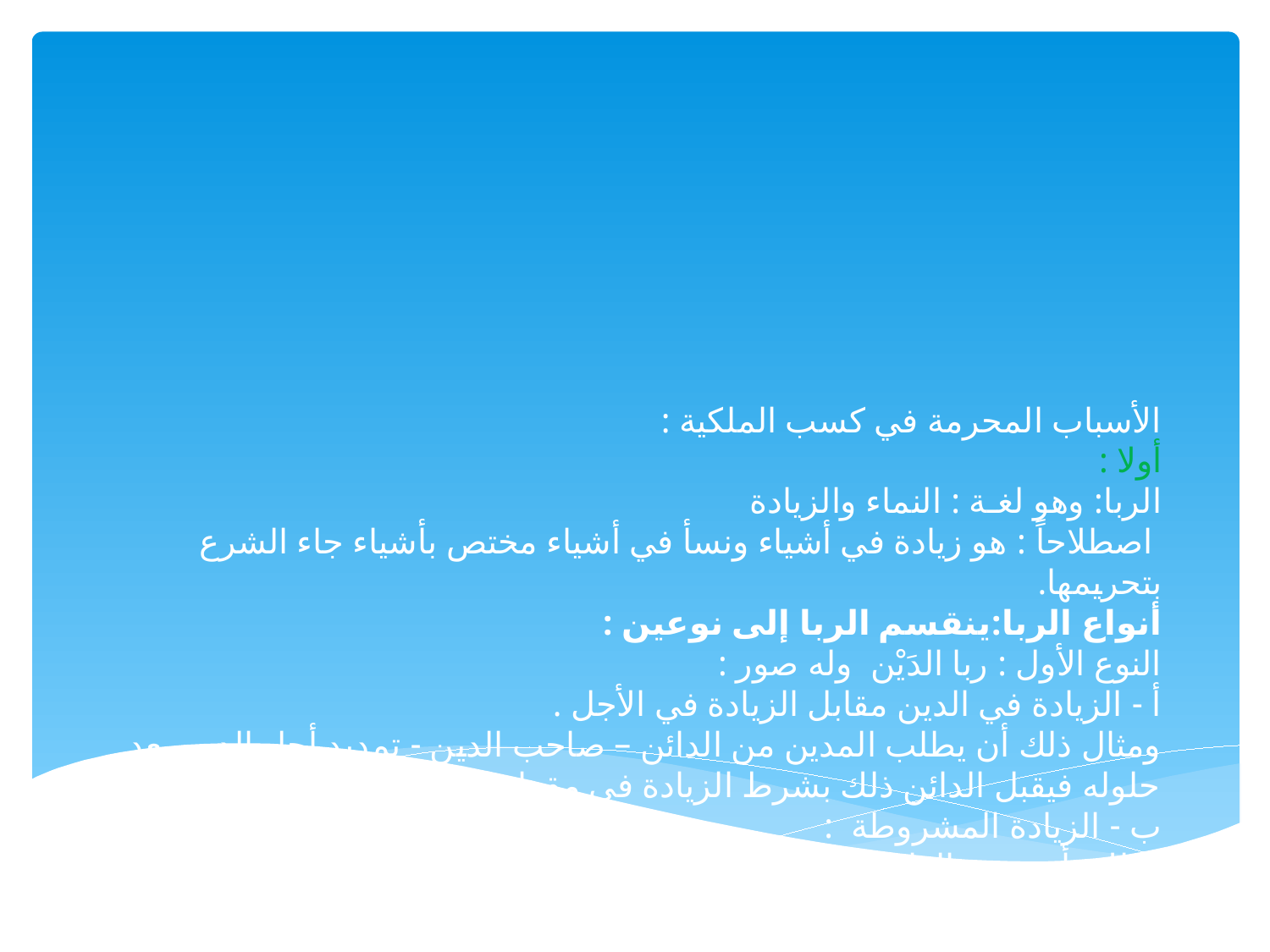

# الأسباب المحرمة في كسب الملكية : أولا : الربا: وهو لغـة : النماء والزيادة اصطلاحاً : هو زيادة في أشياء ونسأ في أشياء مختص بأشياء جاء الشرع بتحريمها. أنواع الربا:ينقسم الربا إلى نوعين : النوع الأول : ربا الدَيْن  وله صور : أ - الزيادة في الدين مقابل الزيادة في الأجل . ومثال ذلك أن يطلب المدين من الدائن – صاحب الدين - تمديد أجل الدين بعد حلوله فيقبل الدائن ذلك بشرط الزيادة في مقدار الدين ، وهذا هو ربا الجاهلية ب - الزيادة المشروطة  : وذلك بأن يحدد الدائن للمدين موعدا معينا لسداد الدين ويشترط عليه في العقد زيادة معينة إذا لم يسدد في الموعد المحدد .